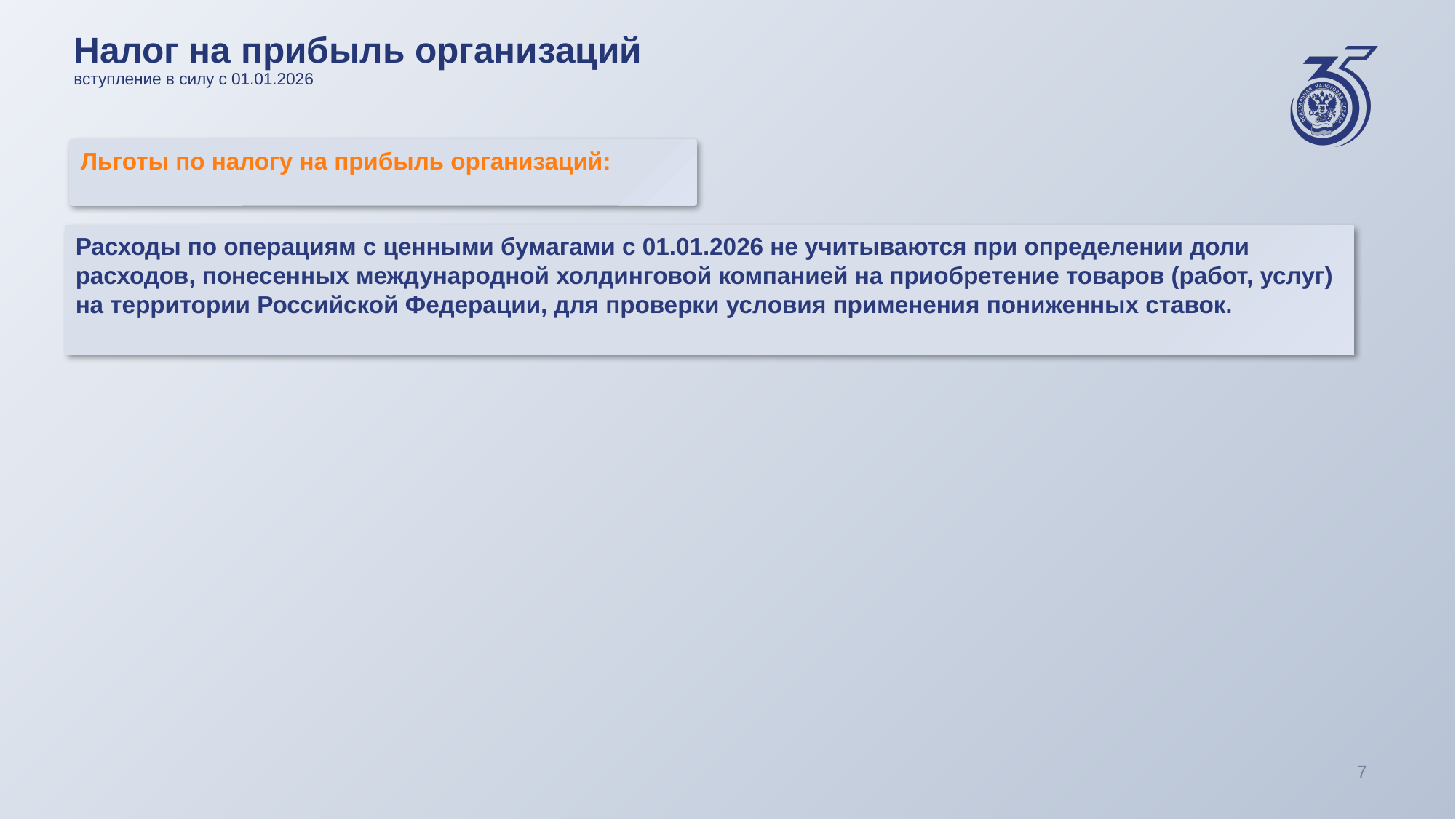

# Налог на прибыль организаций вступление в силу с 01.01.2026
Льготы по налогу на прибыль организаций:
Расходы по операциям с ценными бумагами с 01.01.2026 не учитываются при определении доли расходов, понесенных международной холдинговой компанией на приобретение товаров (работ, услуг) на территории Российской Федерации, для проверки условия применения пониженных ставок.

7